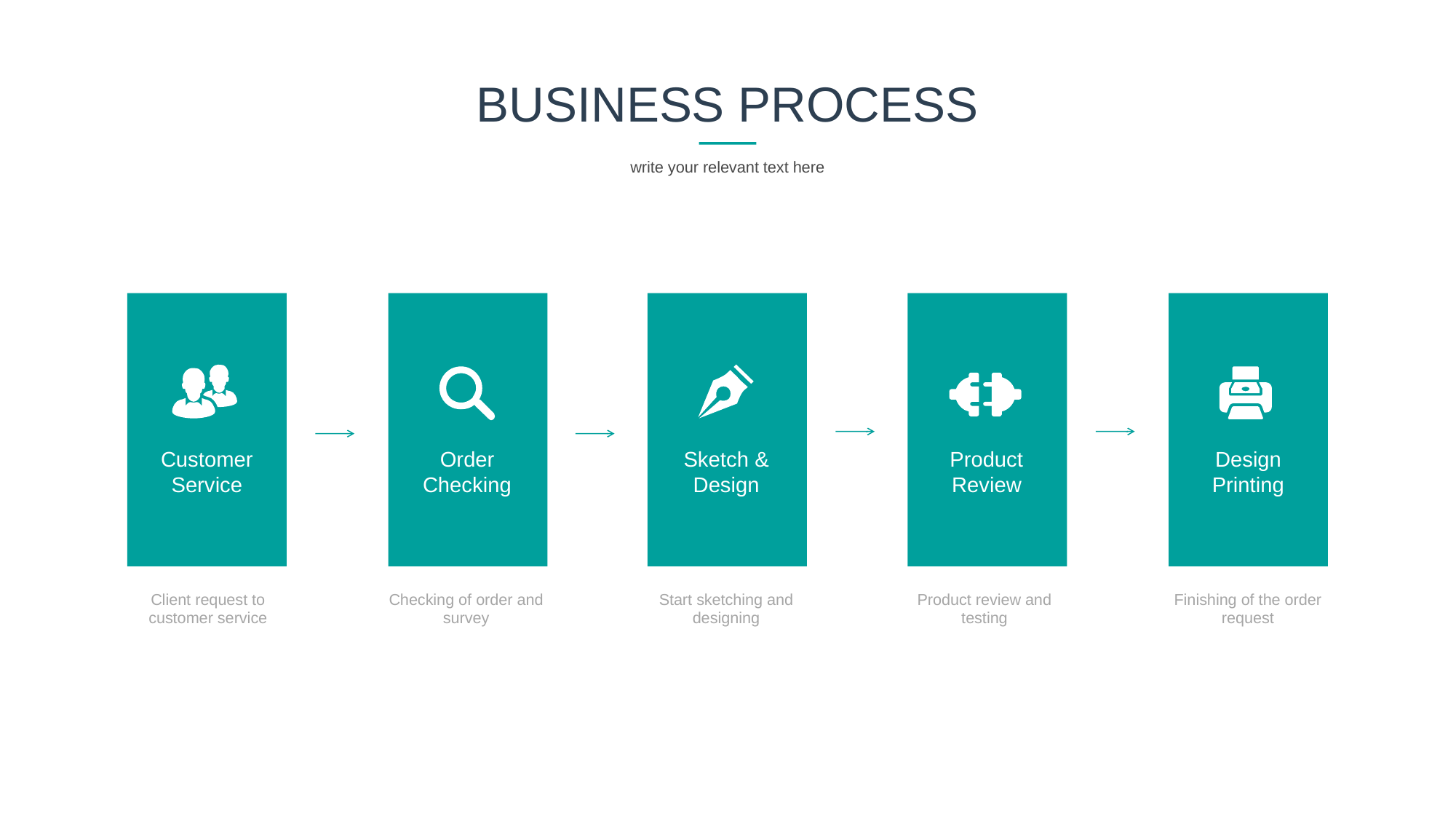

# BUSINESS PROCESS
write your relevant text here

Customer
Service
Order
Checking
Sketch &
Design
Product
Review
Design
Printing
Client request to customer service
Checking of order and survey
Start sketching and designing
Product review and testing
Finishing of the order request